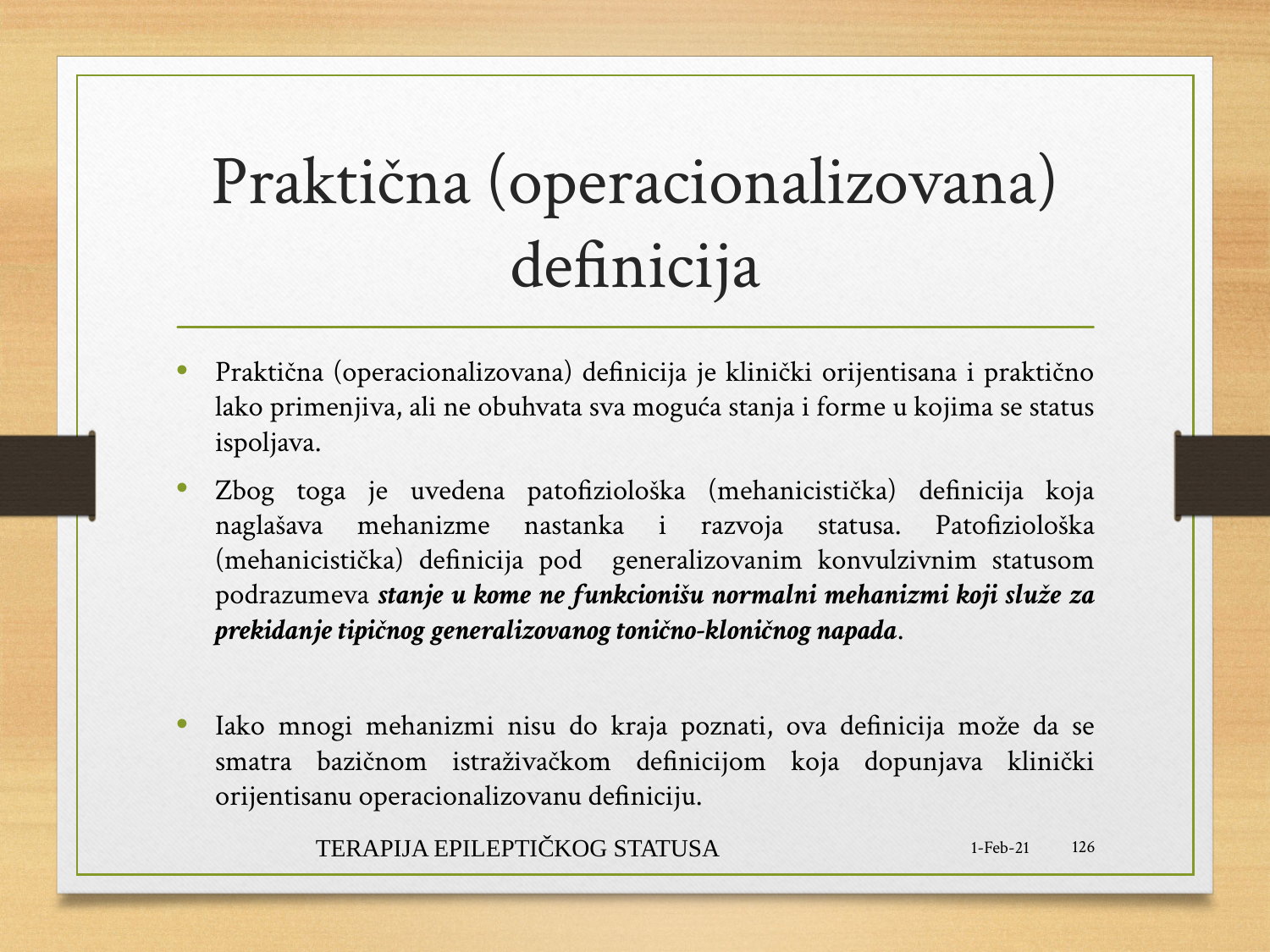

# Praktična (operacionalizovana) definicija
Praktična (operacionalizovana) definicija je klinički orijentisana i praktično lako primenjiva, ali ne obuhvata sva moguća stanja i forme u kojima se status ispoljava.
Zbog toga je uvedena patofiziološka (mehanicistička) definicija koja naglašava mehanizme nastanka i razvoja statusa. Patofiziološka (mehanicistička) definicija pod  generalizovanim konvulzivnim statusom podrazumeva stanje u kome ne funkcionišu normalni mehanizmi koji služe za prekidanje tipičnog generalizovanog tonično-kloničnog napada.

Iako mnogi mehanizmi nisu do kraja poznati, ova definicija može da se smatra bazičnom istraživačkom definicijom koja dopunjava klinički orijentisanu operacionalizovanu definiciju.

TERAPIJA EPILEPTIČKOG STATUSA
1-Feb-21
126